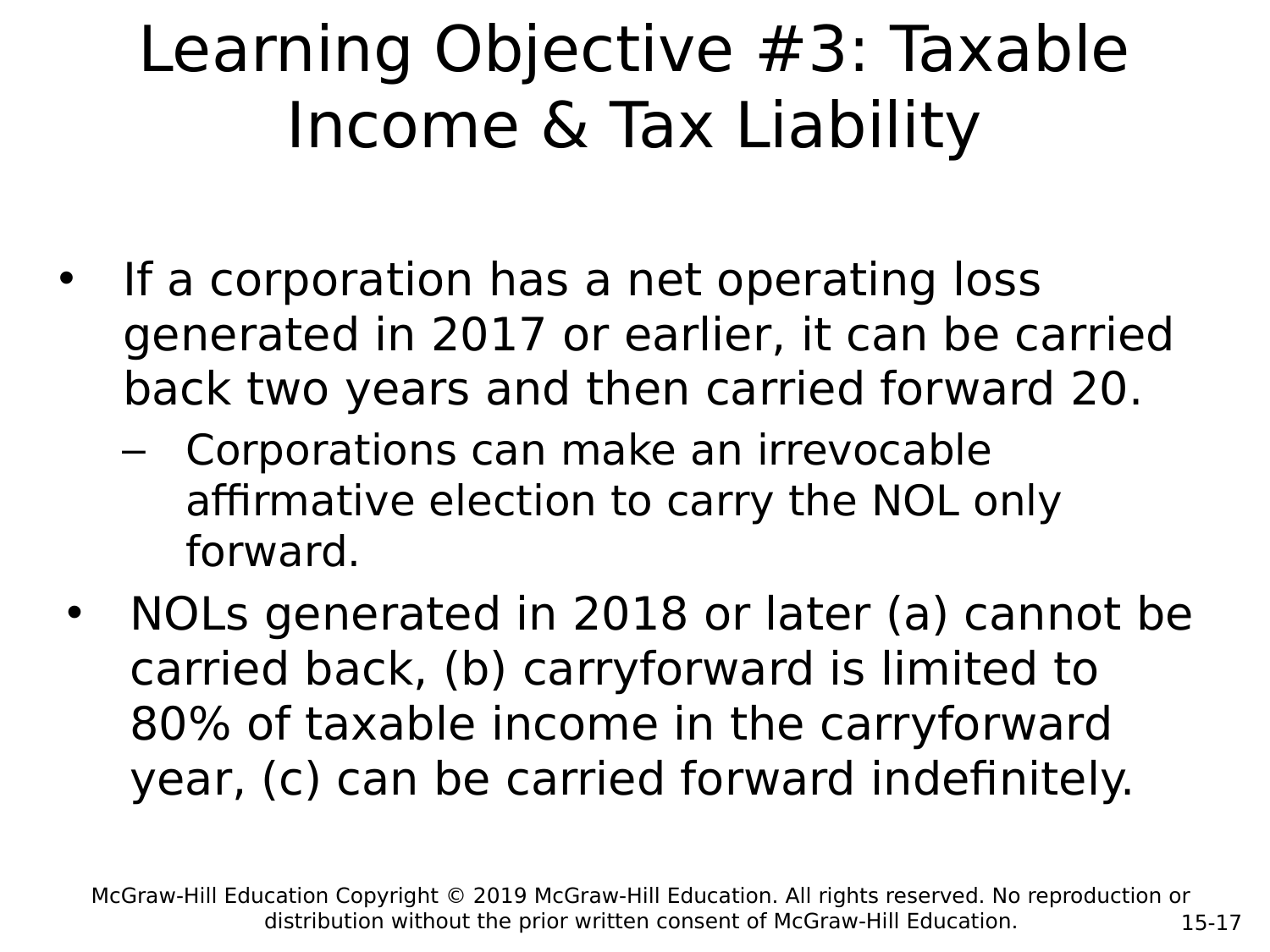

# Learning Objective #3: Taxable Income & Tax Liability
If a corporation has a net operating loss generated in 2017 or earlier, it can be carried back two years and then carried forward 20.
Corporations can make an irrevocable affirmative election to carry the NOL only forward.
NOLs generated in 2018 or later (a) cannot be carried back, (b) carryforward is limited to 80% of taxable income in the carryforward year, (c) can be carried forward indefinitely.
McGraw-Hill Education Copyright © 2019 McGraw-Hill Education. All rights reserved. No reproduction or distribution without the prior written consent of McGraw-Hill Education.
15-17